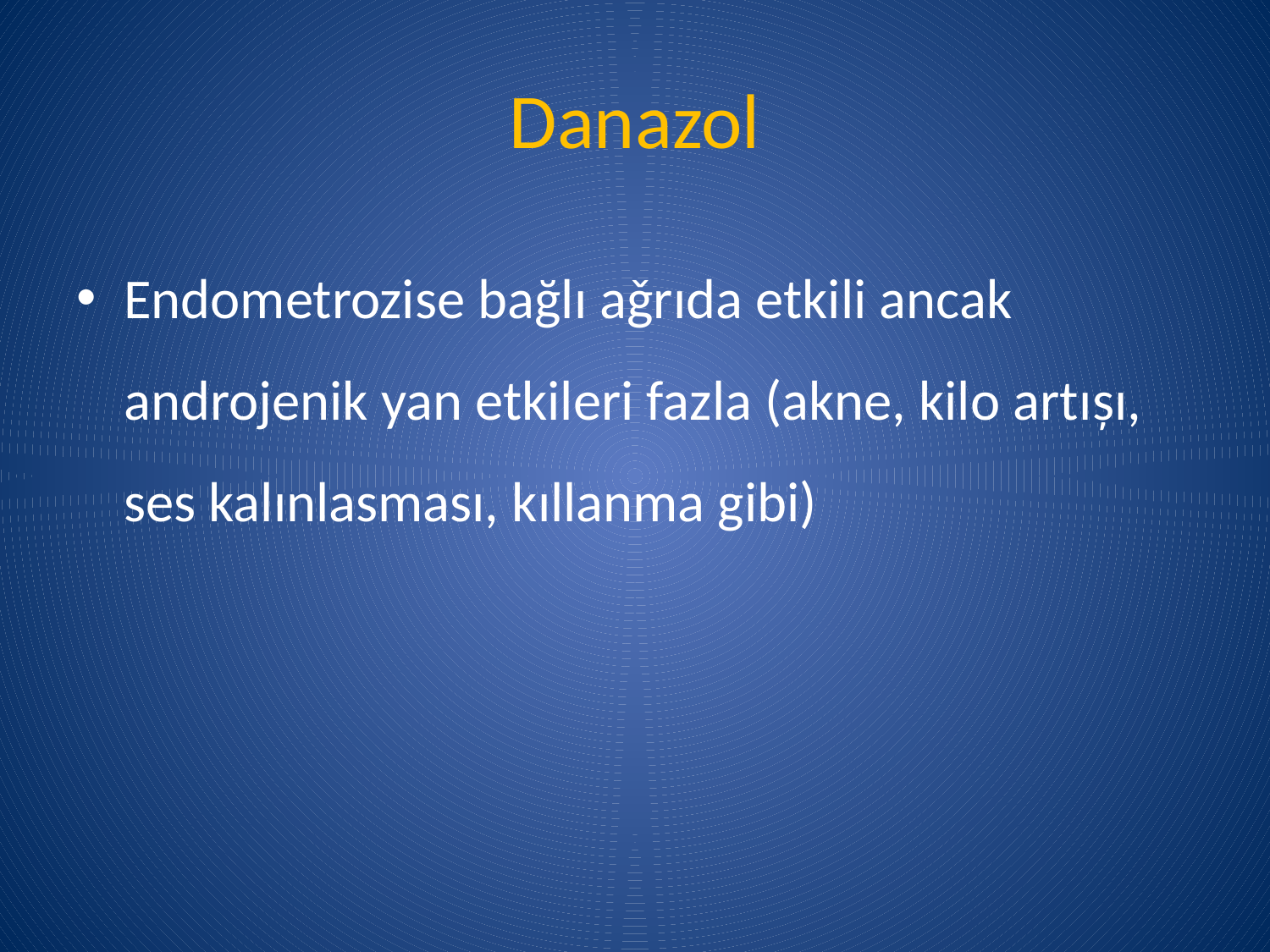

# Danazol
Endometrozise bağlı aǧrıda etkili ancak androjenik yan etkileri fazla (akne, kilo artıșı, ses kalınlasması, kıllanma gibi)